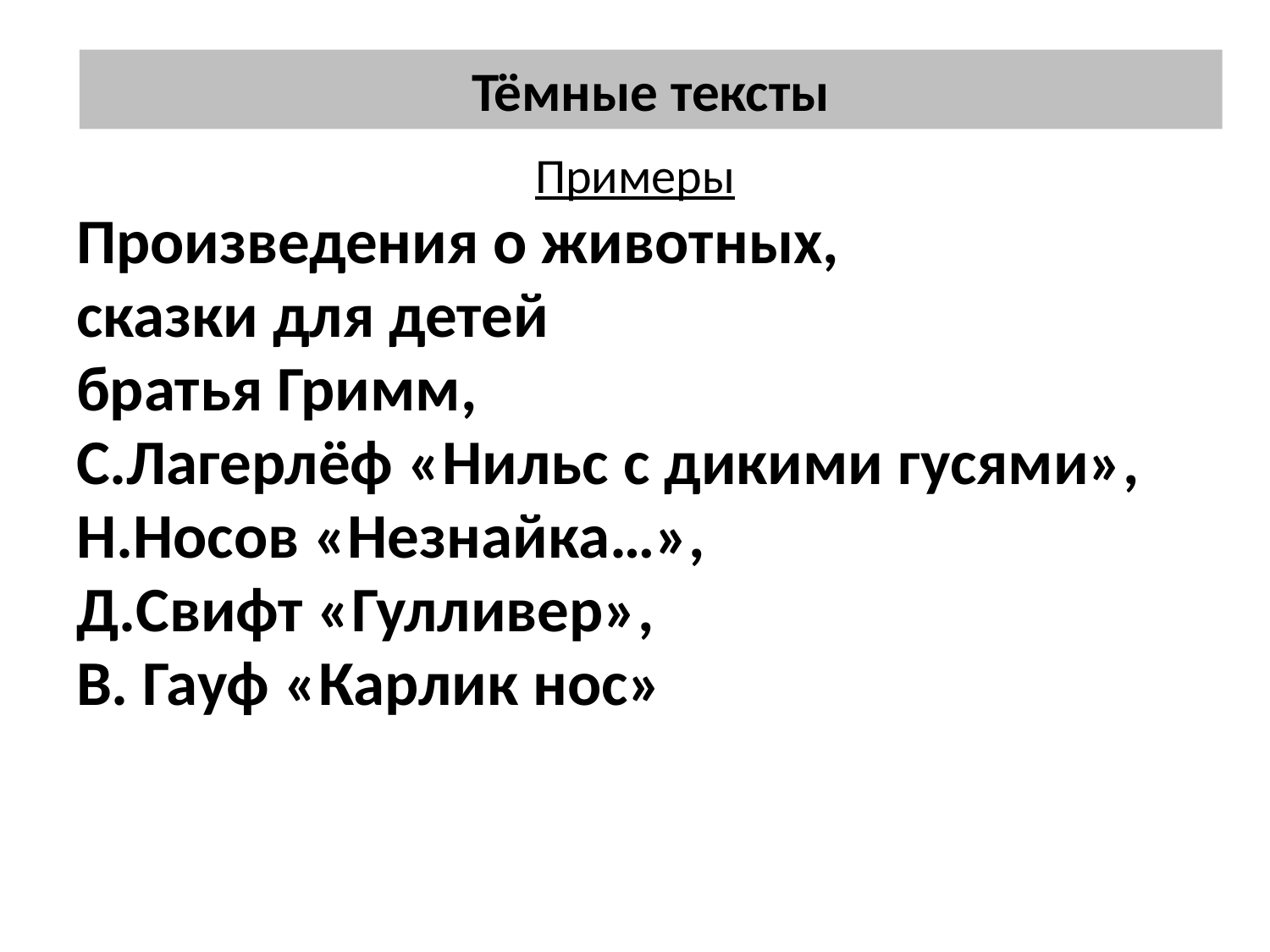

Тёмные тексты
Примеры
Произведения о животных,
сказки для детей
братья Гримм,
С.Лагерлёф «Нильс с дикими гусями»,
Н.Носов «Незнайка…»,
Д.Свифт «Гулливер»,
В. Гауф «Карлик нос»